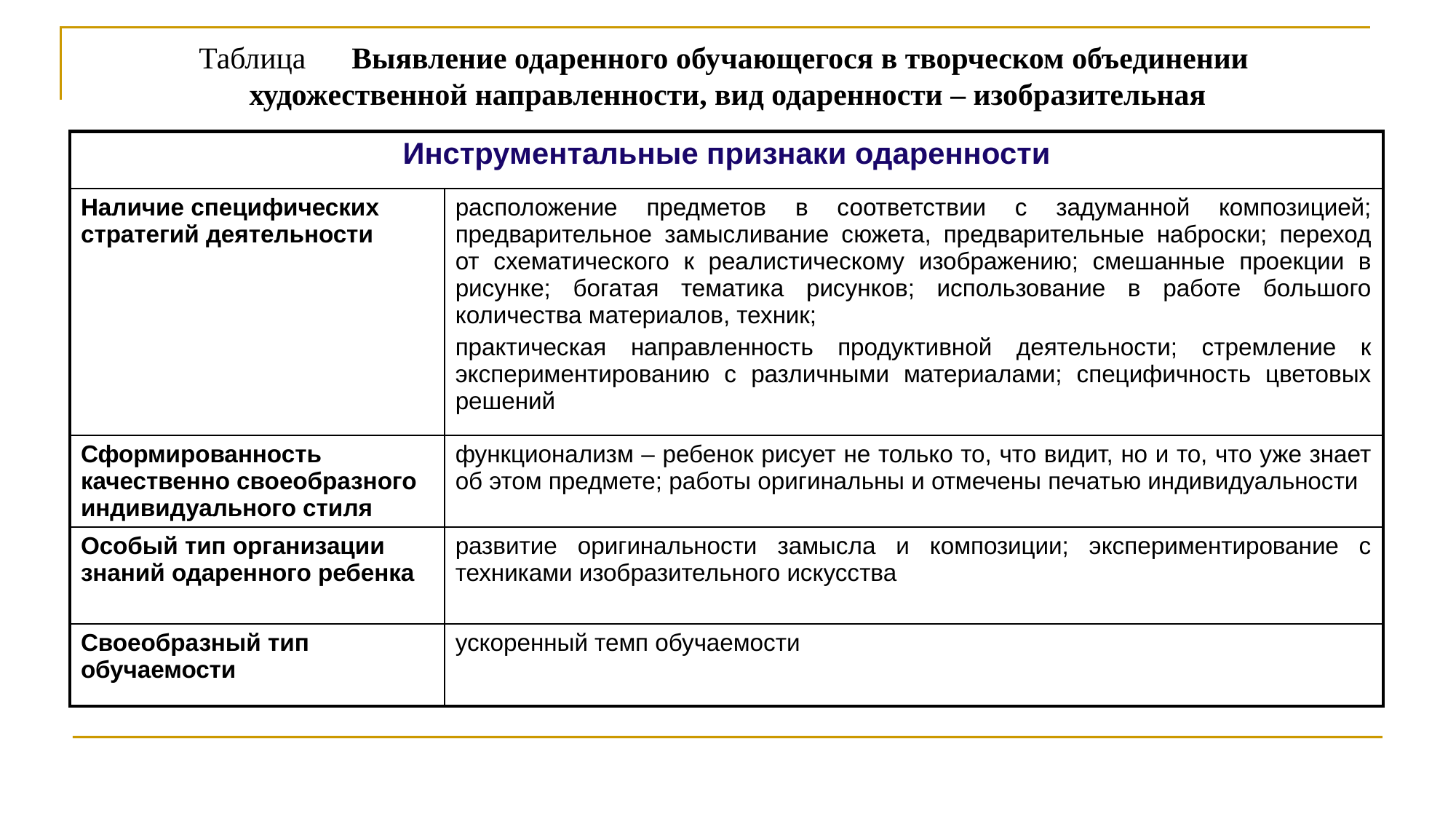

# Таблица      Выявление одаренного обучающегося в творческом объединении художественной направленности, вид одаренности – изобразительная
| Инструментальные признаки одаренности |  |
| --- | --- |
| Наличие специфических стратегий деятельности | расположение предметов в соответствии с задуманной композицией; предварительное замысливание сюжета, предварительные наброски; переход от схематического к реалистическому изображению; смешанные проекции в рисунке; богатая тематика рисунков; использование в работе большого количества материалов, техник; практическая направленность продуктивной деятельности; стремление к экспериментированию с различными материалами; специфичность цветовых решений |
| Сформированность качественно своеобразного индивидуального стиля | функционализм – ребенок рисует не только то, что видит, но и то, что уже знает об этом предмете; работы оригинальны и отмечены печатью индивидуальности |
| Особый тип организации знаний одаренного ребенка | развитие оригинальности замысла и композиции; экспериментирование с техниками изобразительного искусства |
| Своеобразный тип обучаемости | ускоренный темп обучаемости |